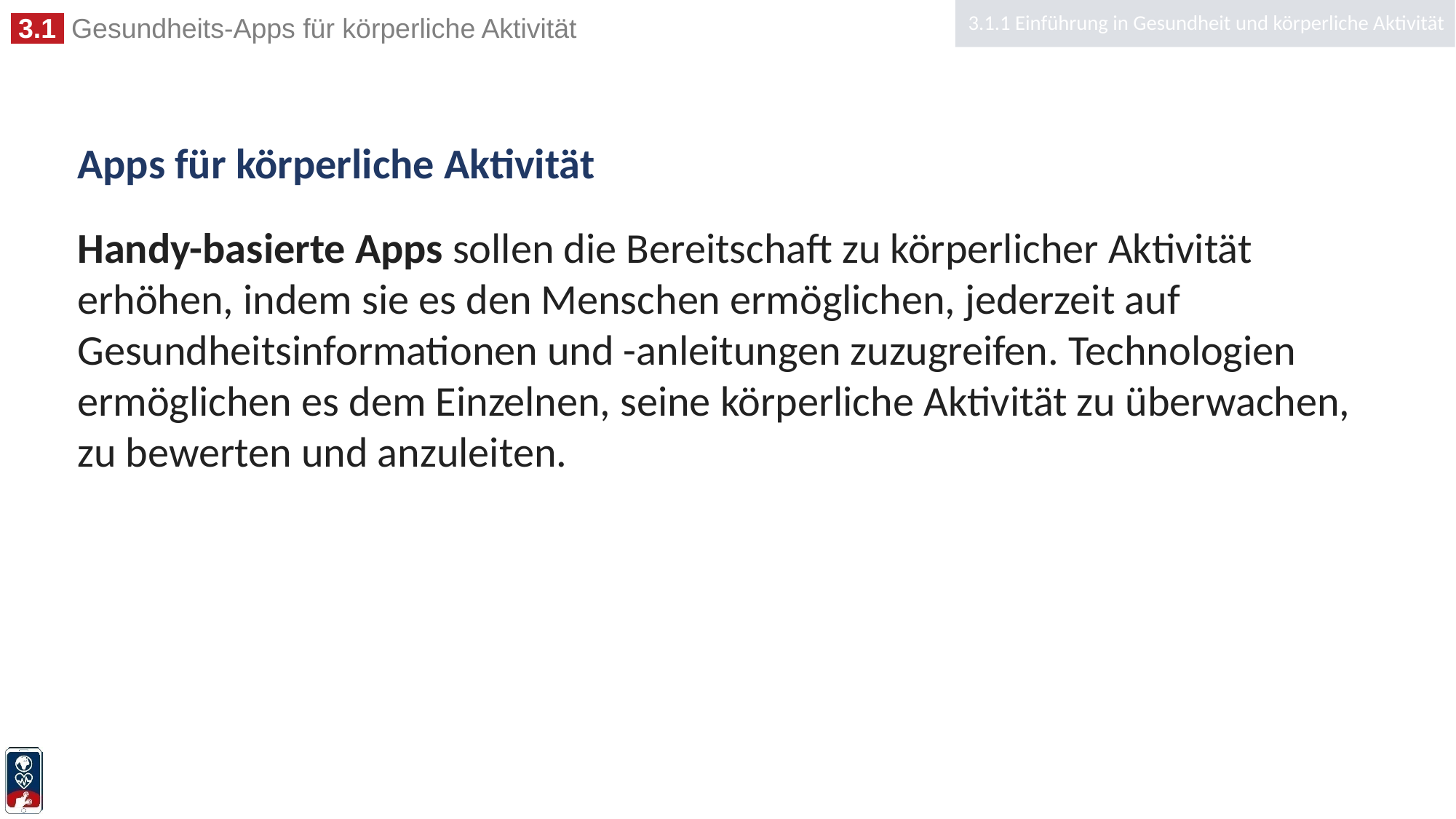

3.1.1 Einführung in Gesundheit und körperliche Aktivität
# Apps für körperliche Aktivität
Handy-basierte Apps sollen die Bereitschaft zu körperlicher Aktivität erhöhen, indem sie es den Menschen ermöglichen, jederzeit auf Gesundheitsinformationen und -anleitungen zuzugreifen. Technologien ermöglichen es dem Einzelnen, seine körperliche Aktivität zu überwachen, zu bewerten und anzuleiten.